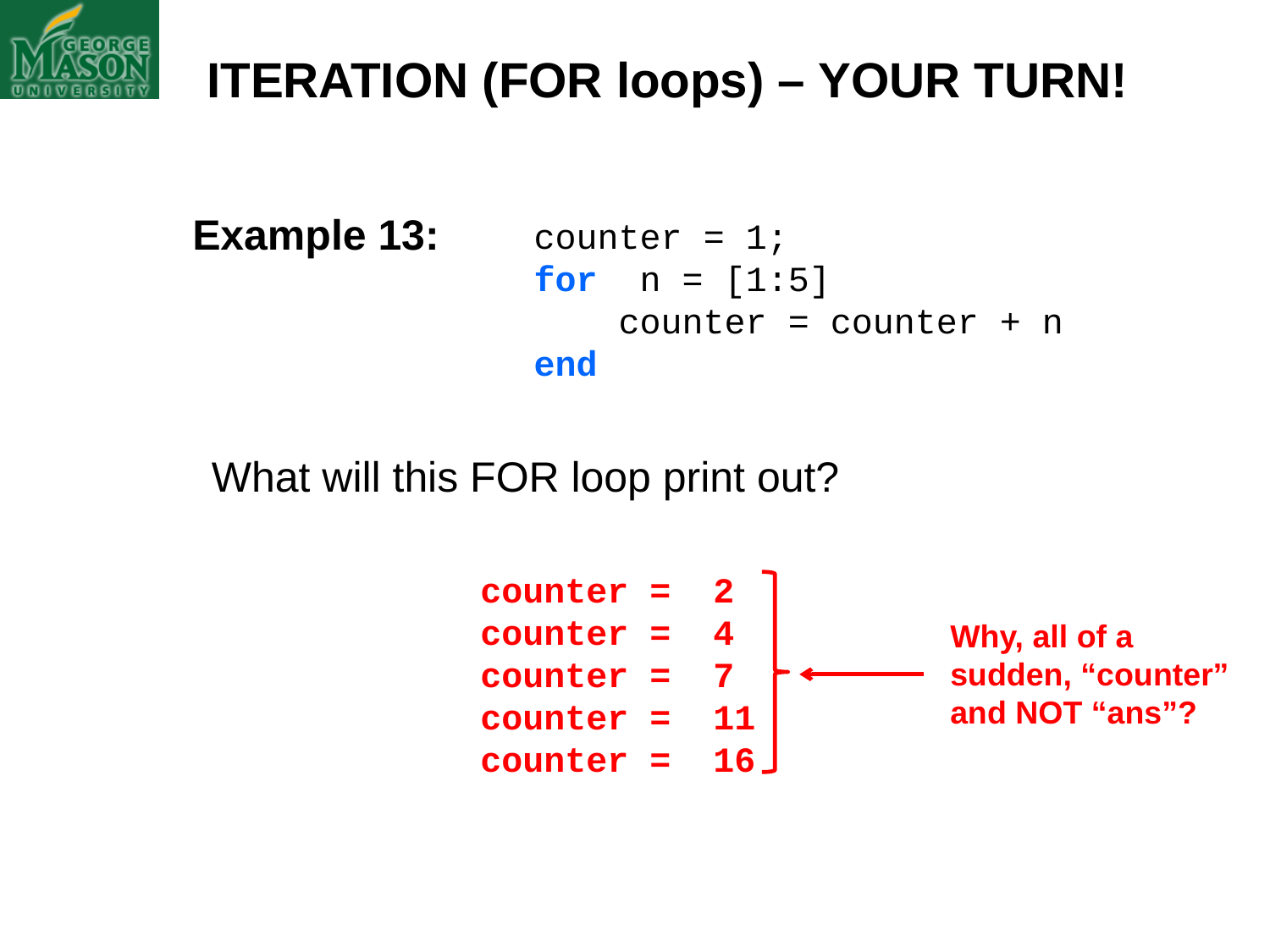

ITERATION (FOR loops) – YOUR TURN!
Example 13:
counter = 1;
for  n = [1:5]
    counter = counter + n
end
What will this FOR loop print out?
counter =  2
counter =  4
counter =  7
counter =  11
counter =  16

Why, all of a sudden, “counter” and NOT “ans”?